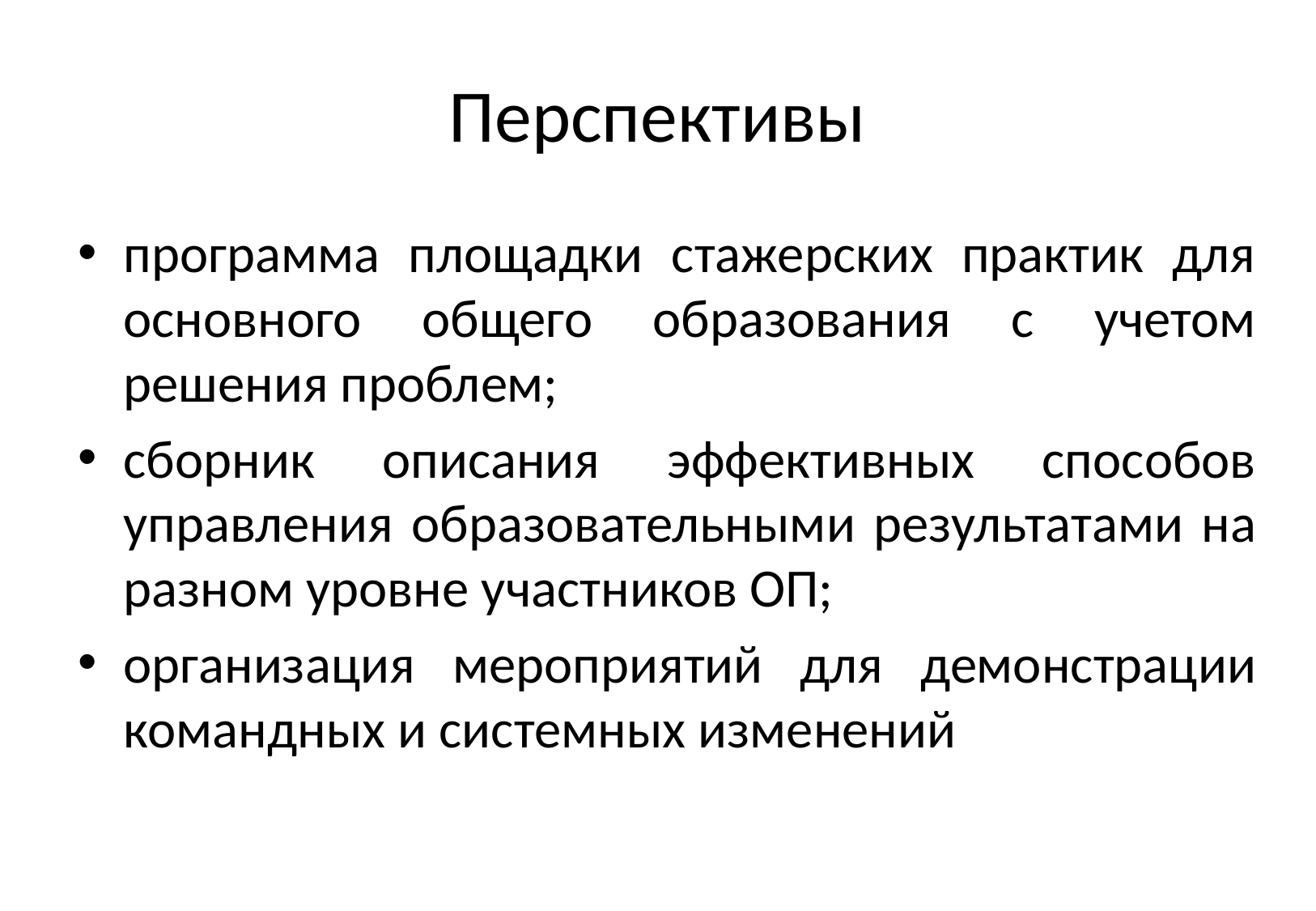

# Перспективы
программа площадки стажерских практик для основного общего образования с учетом решения проблем;
сборник описания эффективных способов управления образовательными результатами на разном уровне участников ОП;
организация мероприятий для демонстрации командных и системных изменений